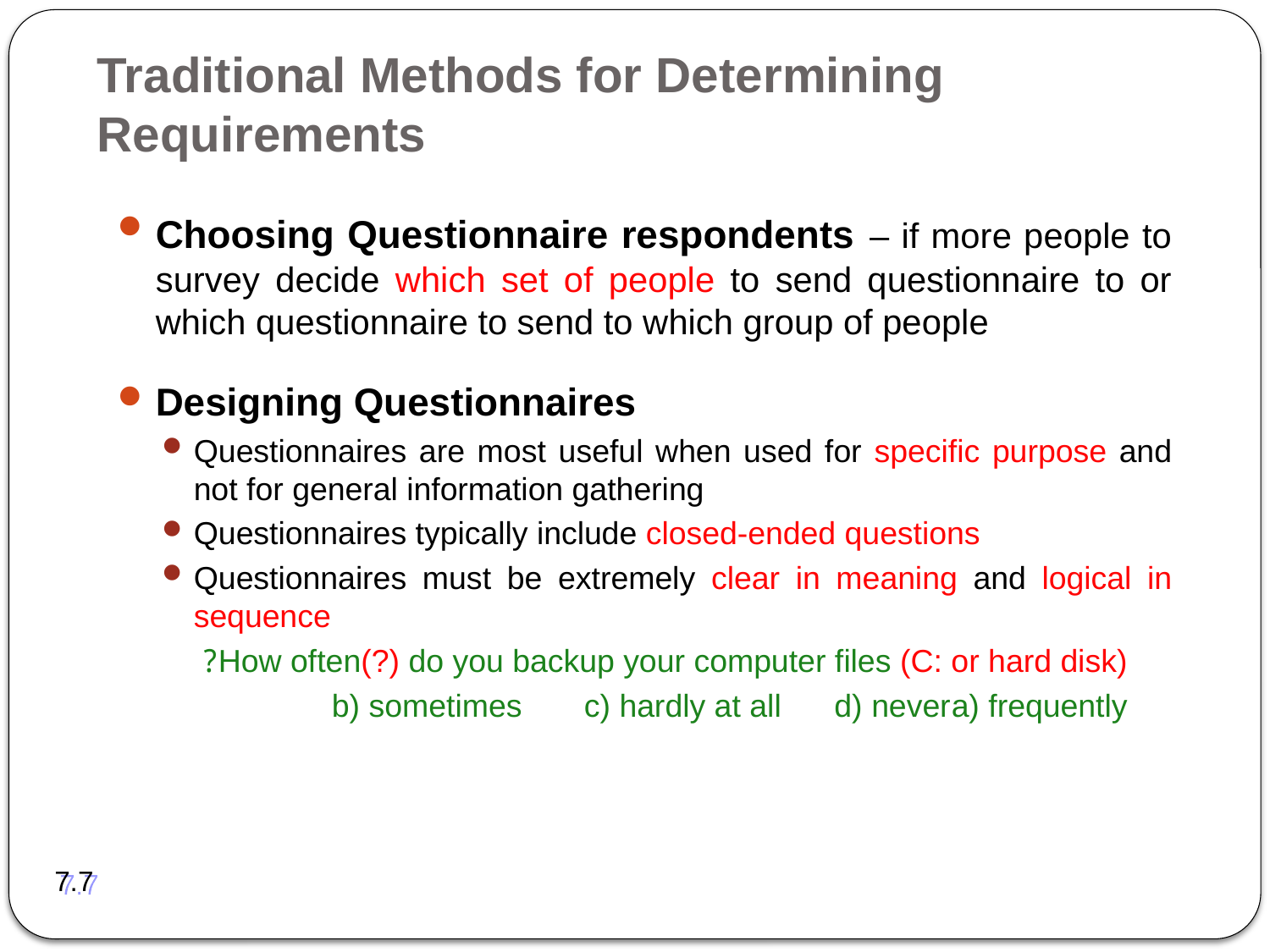

# Traditional Methods for Determining Requirements
Choosing Questionnaire respondents – if more people to survey decide which set of people to send questionnaire to or which questionnaire to send to which group of people

Designing Questionnaires
Questionnaires are most useful when used for specific purpose and not for general information gathering
Questionnaires typically include closed-ended questions
Questionnaires must be extremely clear in meaning and logical in sequence
How often(?) do you backup your computer files (C: or hard disk)?
a) frequently	      b) sometimes       c) hardly at all      d) never

7.7